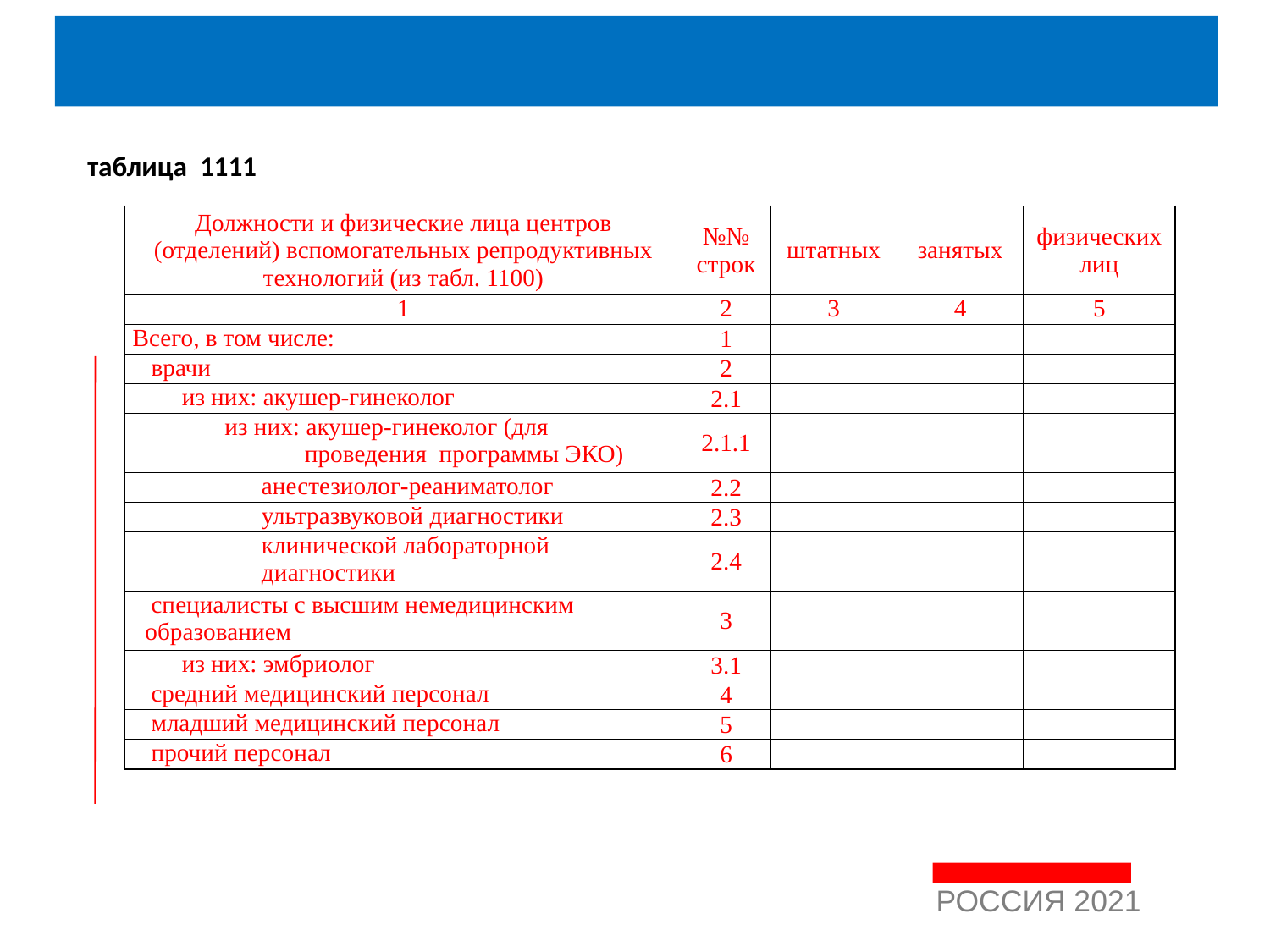

таблица  1111
| Должности и физические лица центров (отделений) вспомогательных репродуктивных технологий (из табл. 1100) | №№ строк | штатных | занятых | физических лиц |
| --- | --- | --- | --- | --- |
| 1 | 2 | 3 | 4 | 5 |
| Всего, в том числе: | 1 |  |  |  |
| врачи | 2 |  |  |  |
| из них: акушер-гинеколог | 2.1 |  |  |  |
| из них: акушер-гинеколог (для проведения программы ЭКО) | 2.1.1 |  |  |  |
| анестезиолог-реаниматолог | 2.2 |  |  |  |
| ультразвуковой диагностики | 2.3 |  |  |  |
| клинической лабораторной диагностики | 2.4 |  |  |  |
| специалисты с высшим немедицинским образованием | 3 |  |  |  |
| из них: эмбриолог | 3.1 |  |  |  |
| средний медицинский персонал | 4 |  |  |  |
| младший медицинский персонал | 5 |  |  |  |
| прочий персонал | 6 |  |  |  |

РОССИЯ 2021